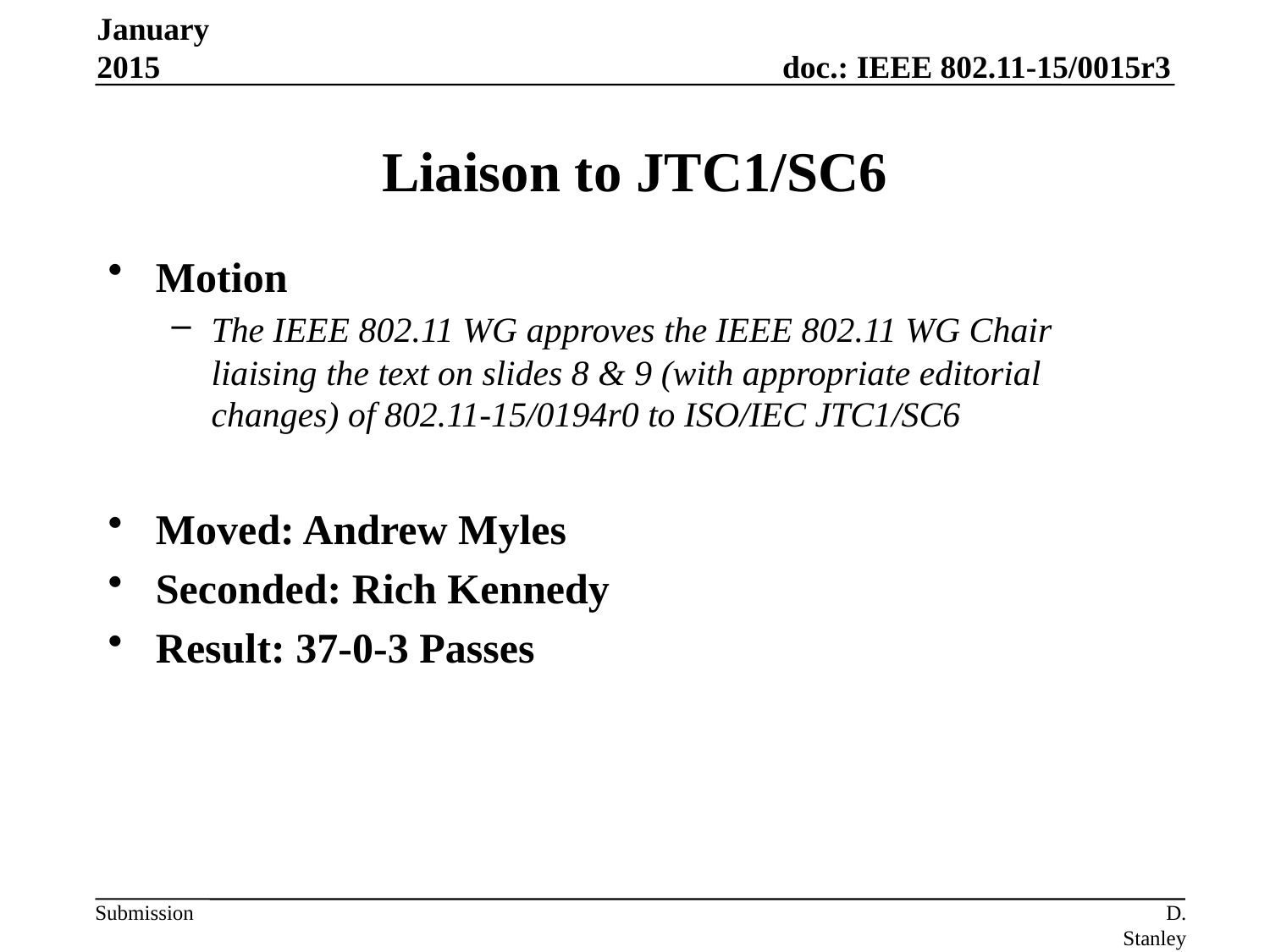

January 2015
# Liaison to JTC1/SC6
Motion
The IEEE 802.11 WG approves the IEEE 802.11 WG Chair liaising the text on slides 8 & 9 (with appropriate editorial changes) of 802.11-15/0194r0 to ISO/IEC JTC1/SC6

Moved: Andrew Myles
Seconded: Rich Kennedy
Result: 37-0-3 Passes

D. Stanley Aruba Networks